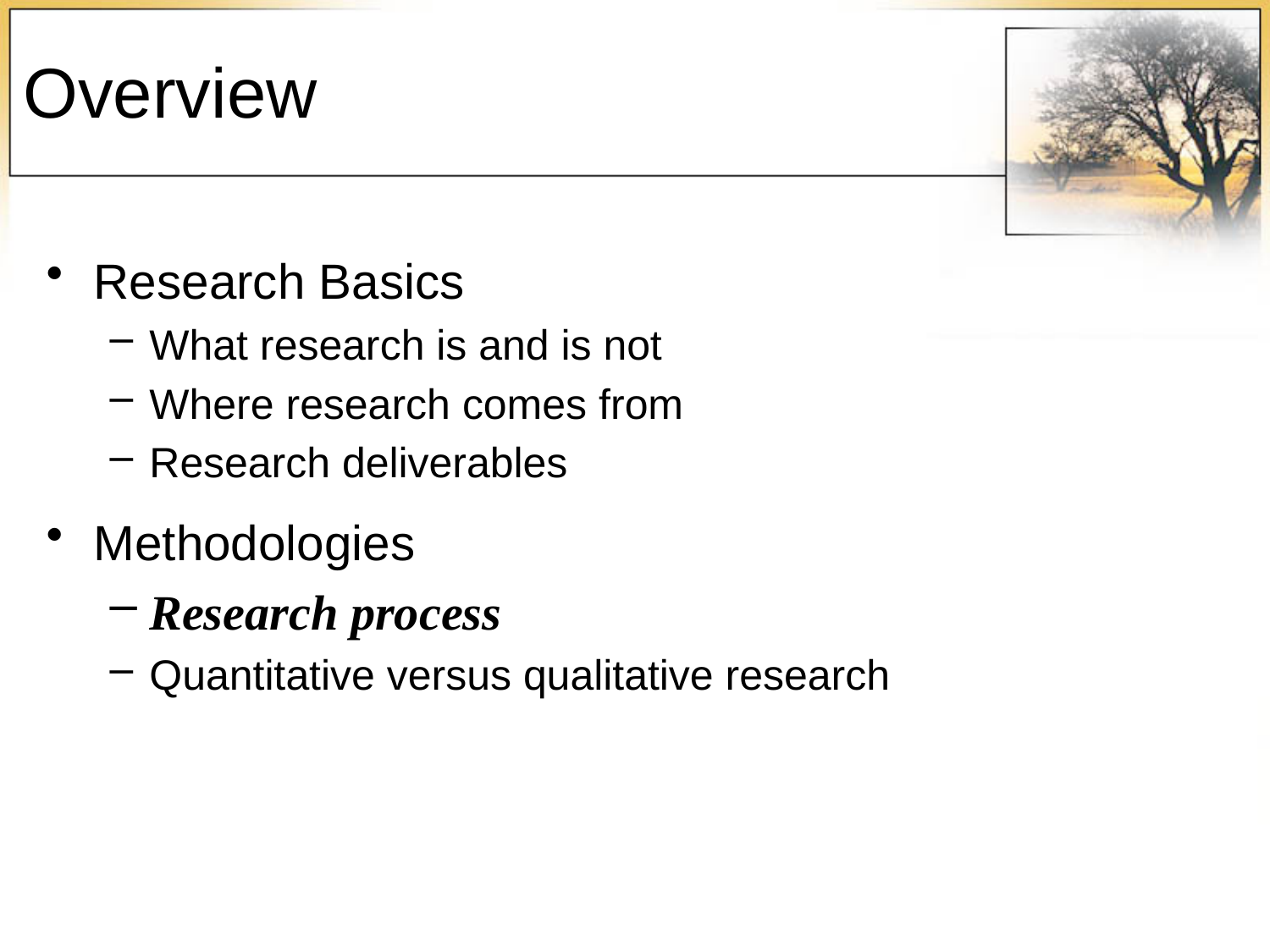

# Overview
Research Basics
What research is and is not
Where research comes from
Research deliverables
Methodologies
Research process
Quantitative versus qualitative research